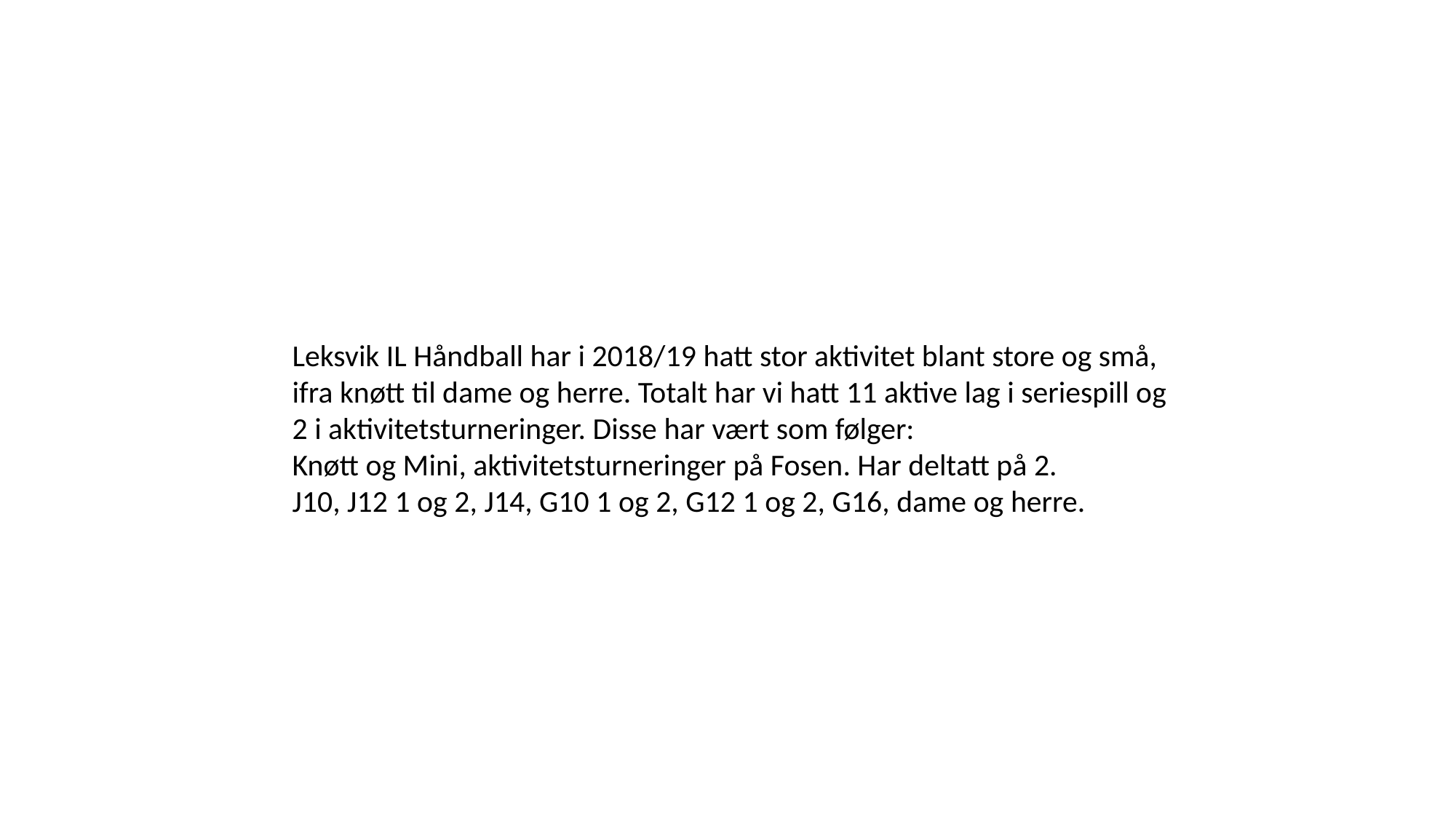

Leksvik IL Håndball har i 2018/19 hatt stor aktivitet blant store og små, ifra knøtt til dame og herre. Totalt har vi hatt 11 aktive lag i seriespill og 2 i aktivitetsturneringer. Disse har vært som følger:
Knøtt og Mini, aktivitetsturneringer på Fosen. Har deltatt på 2.
J10, J12 1 og 2, J14, G10 1 og 2, G12 1 og 2, G16, dame og herre.